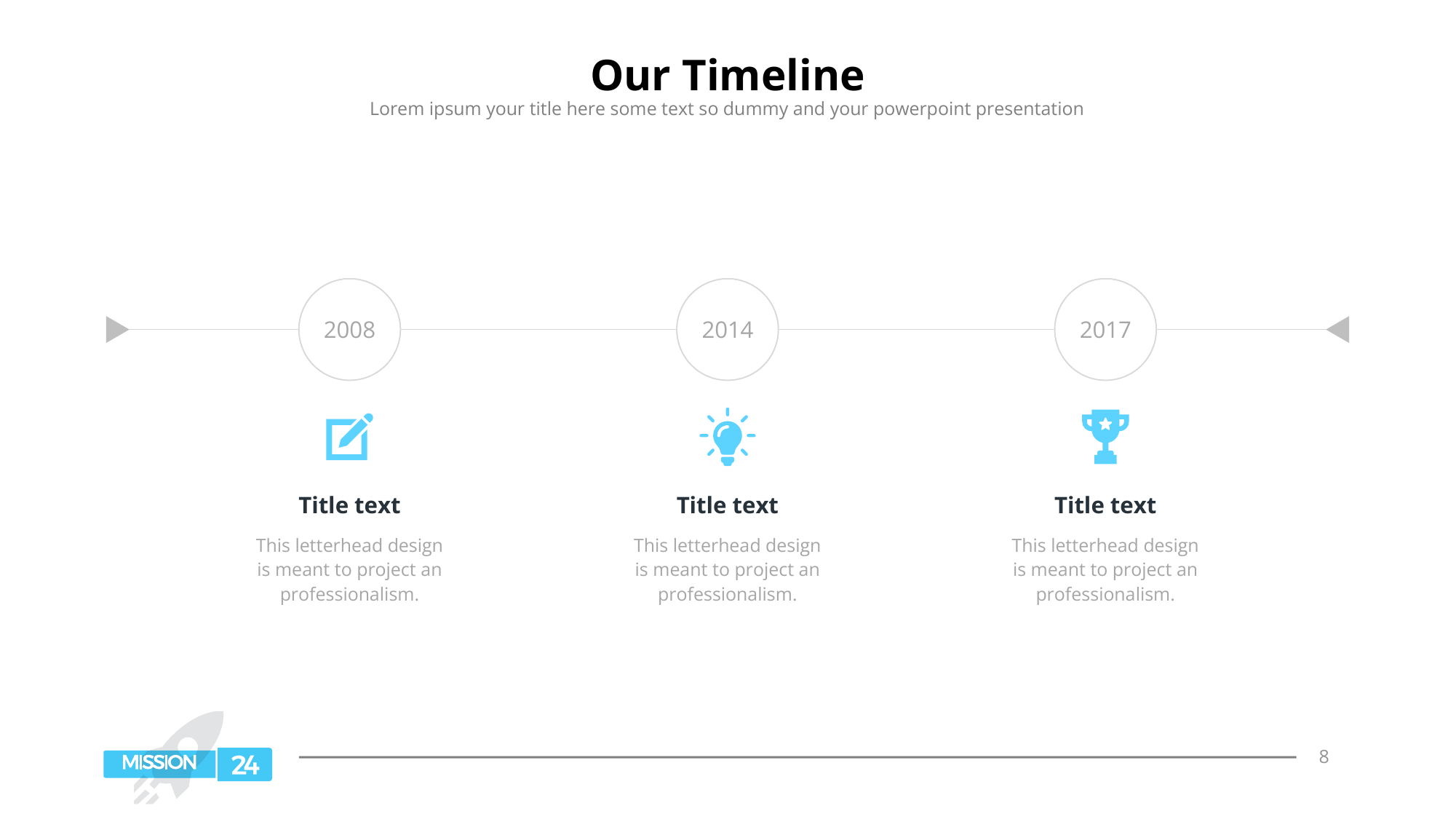

# Our Timeline
Lorem ipsum your title here some text so dummy and your powerpoint presentation

2008
2014
2017

Title text
Title text
Title text
This letterhead design is meant to project an professionalism.
This letterhead design is meant to project an professionalism.
This letterhead design is meant to project an professionalism.
8